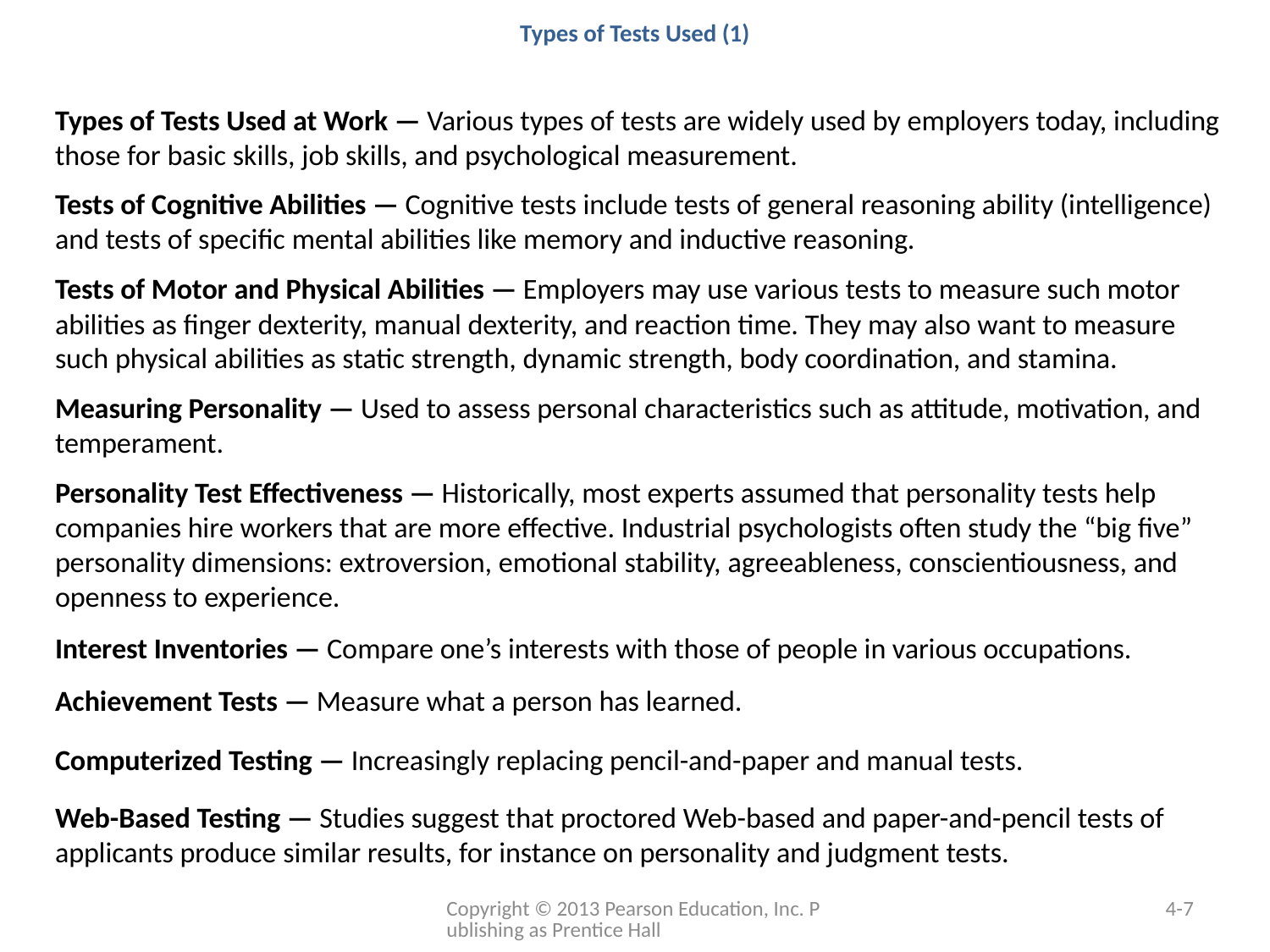

# Types of Tests Used (1)
Types of Tests Used at Work — Various types of tests are widely used by employers today, including those for basic skills, job skills, and psychological measurement.

Tests of Cognitive Abilities — Cognitive tests include tests of general reasoning ability (intelligence) and tests of specific mental abilities like memory and inductive reasoning.

Tests of Motor and Physical Abilities — Employers may use various tests to measure such motor abilities as finger dexterity, manual dexterity, and reaction time. They may also want to measure such physical abilities as static strength, dynamic strength, body coordination, and stamina.

Measuring Personality — Used to assess personal characteristics such as attitude, motivation, and temperament.

Personality Test Effectiveness — Historically, most experts assumed that personality tests help companies hire workers that are more effective. Industrial psychologists often study the “big five” personality dimensions: extroversion, emotional stability, agreeableness, conscientiousness, and openness to experience.

Interest Inventories — Compare one’s interests with those of people in various occupations.

Achievement Tests — Measure what a person has learned.

Computerized Testing — Increasingly replacing pencil-and-paper and manual tests.

Web-Based Testing — Studies suggest that proctored Web-based and paper-and-pencil tests of applicants produce similar results, for instance on personality and judgment tests.

Copyright © 2013 Pearson Education, Inc. Publishing as Prentice Hall
4-7